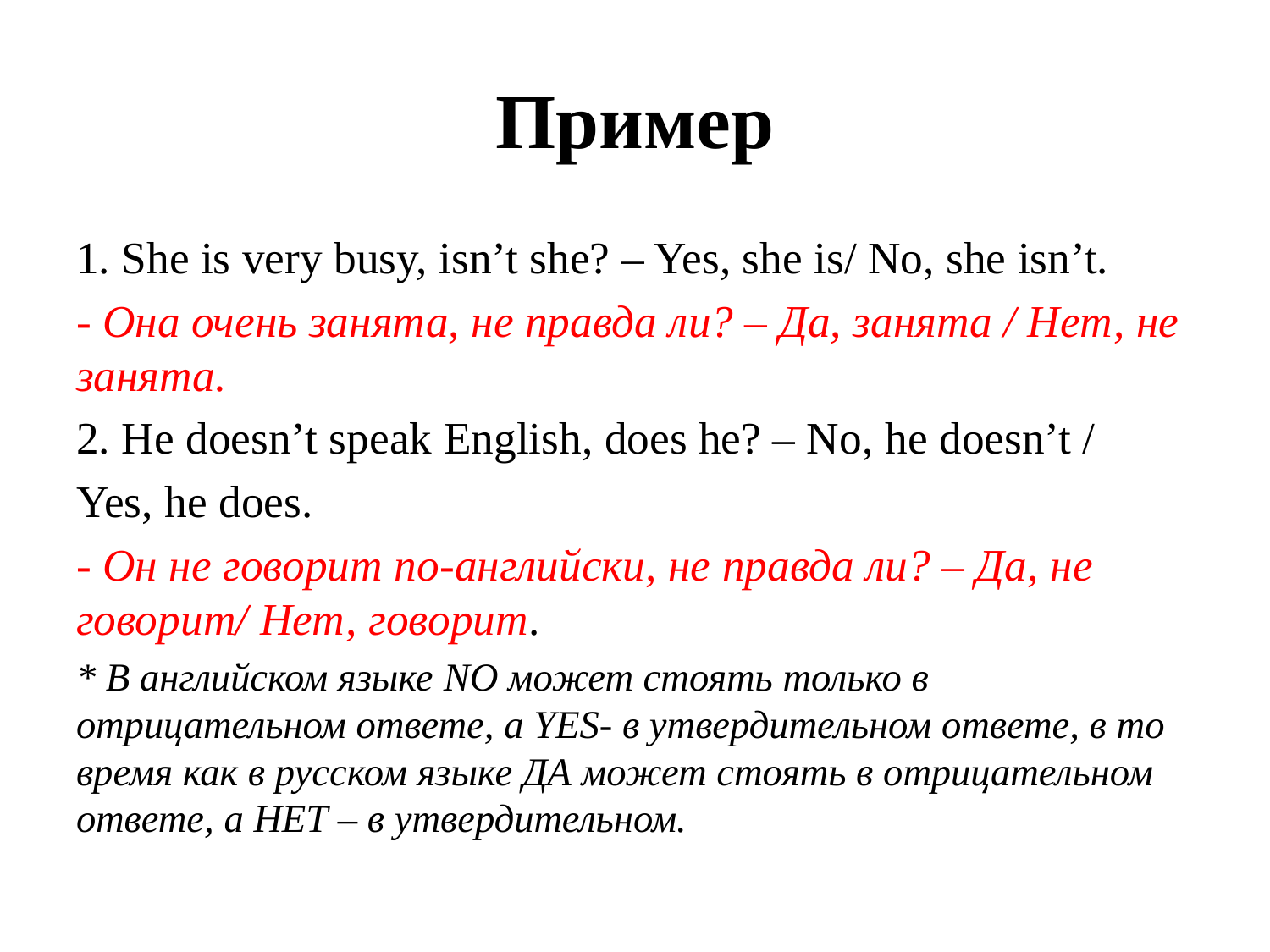

# Пример
1. She is very busy, isn’t she? – Yes, she is/ No, she isn’t.
- Она очень занята, не правда ли? – Да, занята / Нет, не занята.
2. He doesn’t speak English, does he? – No, he doesn’t /
Yes, he does.
- Он не говорит по-английски, не правда ли? – Да, не говорит/ Нет, говорит.
* В английском языке NO может стоять только в отрицательном ответе, а YES- в утвердительном ответе, в то время как в русском языке ДА может стоять в отрицательном ответе, а НЕТ – в утвердительном.